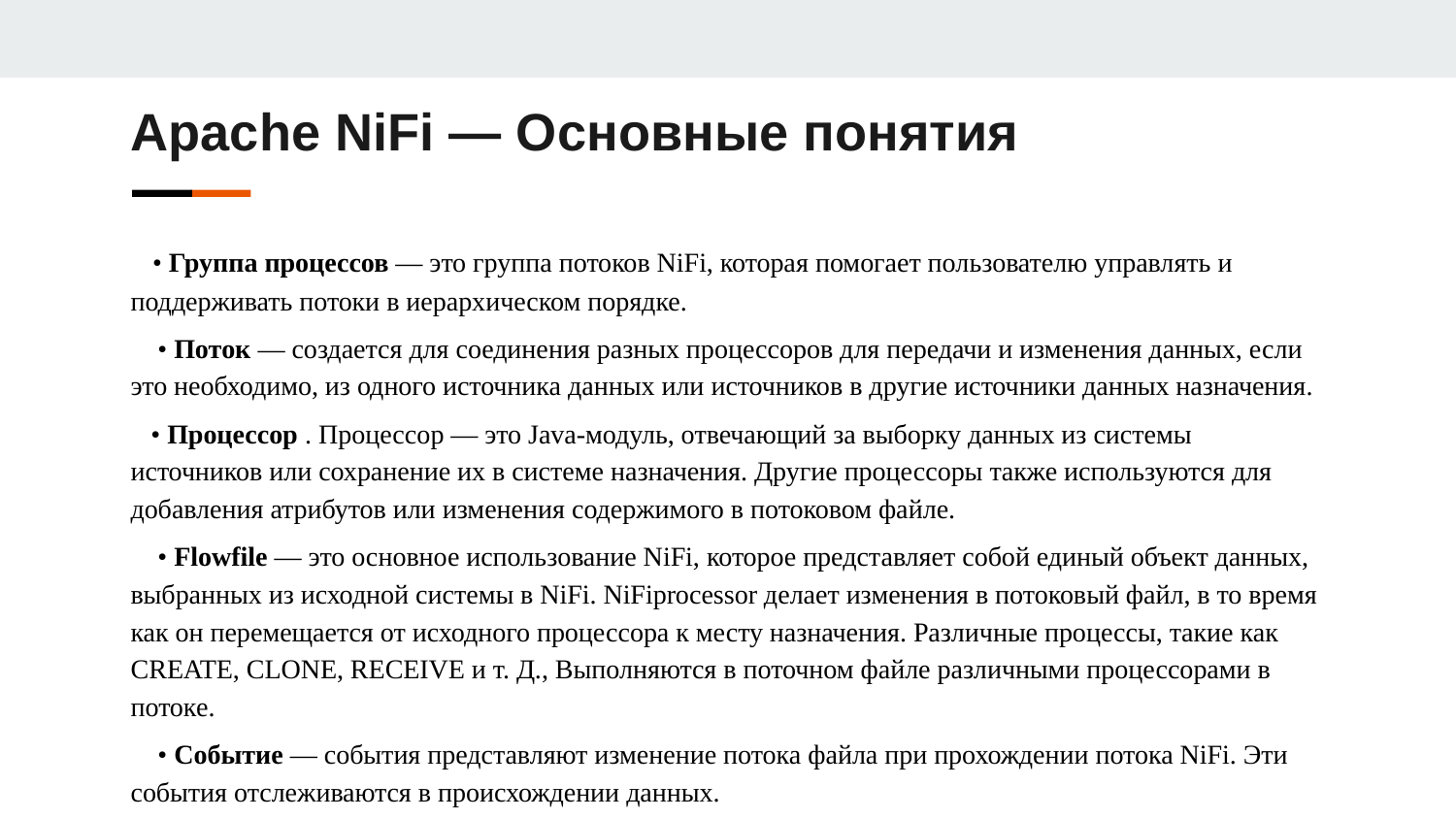

Apache NiFi — Основные понятия

   • Группа процессов — это группа потоков NiFi, которая помогает пользователю управлять и поддерживать потоки в иерархическом порядке.
    • Поток — создается для соединения разных процессоров для передачи и изменения данных, если это необходимо, из одного источника данных или источников в другие источники данных назначения.
   • Процессор . Процессор — это Java-модуль, отвечающий за выборку данных из системы источников или сохранение их в системе назначения. Другие процессоры также используются для добавления атрибутов или изменения содержимого в потоковом файле.
    • Flowfile — это основное использование NiFi, которое представляет собой единый объект данных, выбранных из исходной системы в NiFi. NiFiprocessor делает изменения в потоковый файл, в то время как он перемещается от исходного процессора к месту назначения. Различные процессы, такие как CREATE, CLONE, RECEIVE и т. Д., Выполняются в поточном файле различными процессорами в потоке.
    • Событие — события представляют изменение потока файла при прохождении потока NiFi. Эти события отслеживаются в происхождении данных.